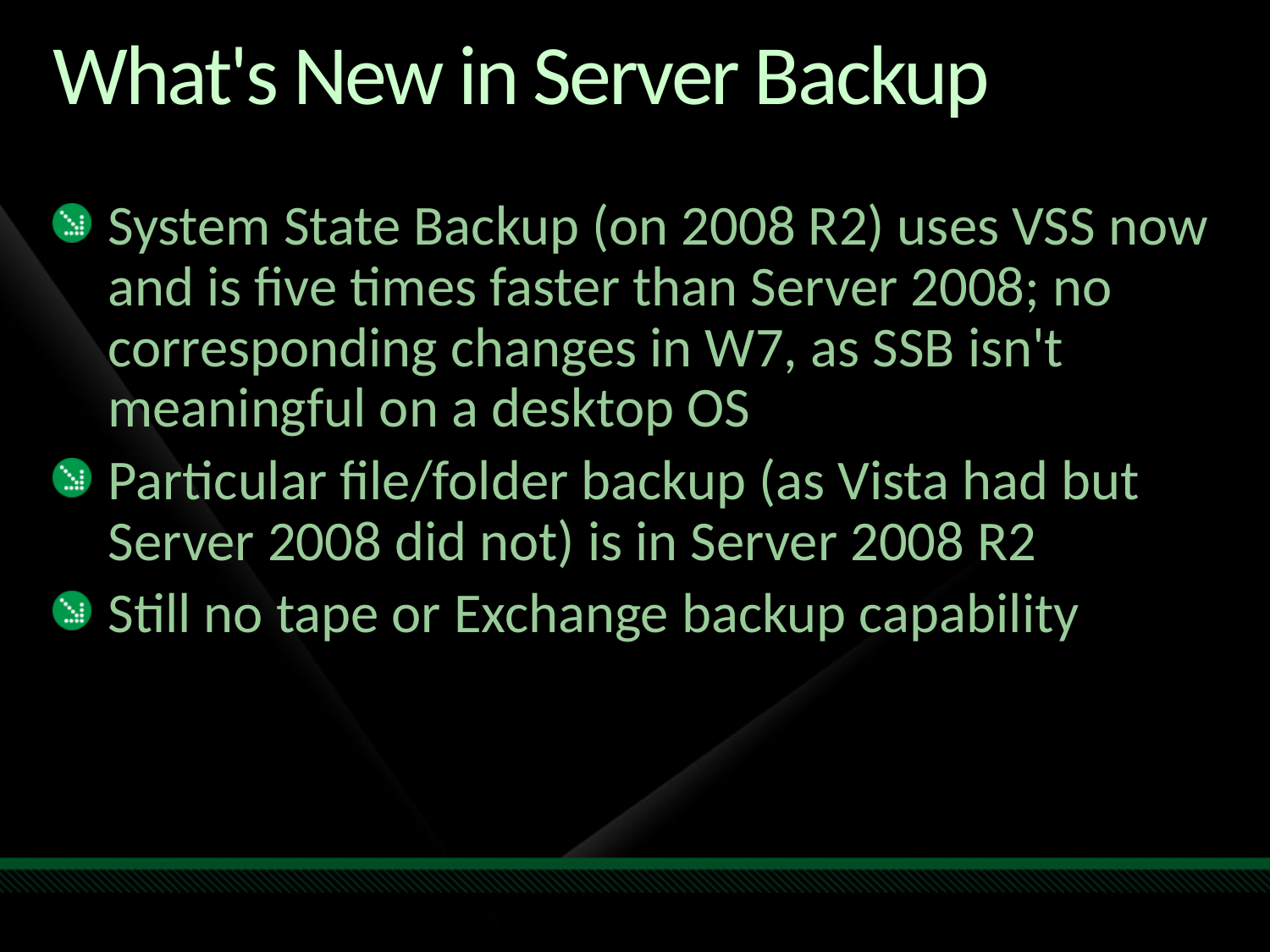

# What's New in Server Backup
System State Backup (on 2008 R2) uses VSS now and is five times faster than Server 2008; no corresponding changes in W7, as SSB isn't meaningful on a desktop OS
Particular file/folder backup (as Vista had but Server 2008 did not) is in Server 2008 R2
Still no tape or Exchange backup capability